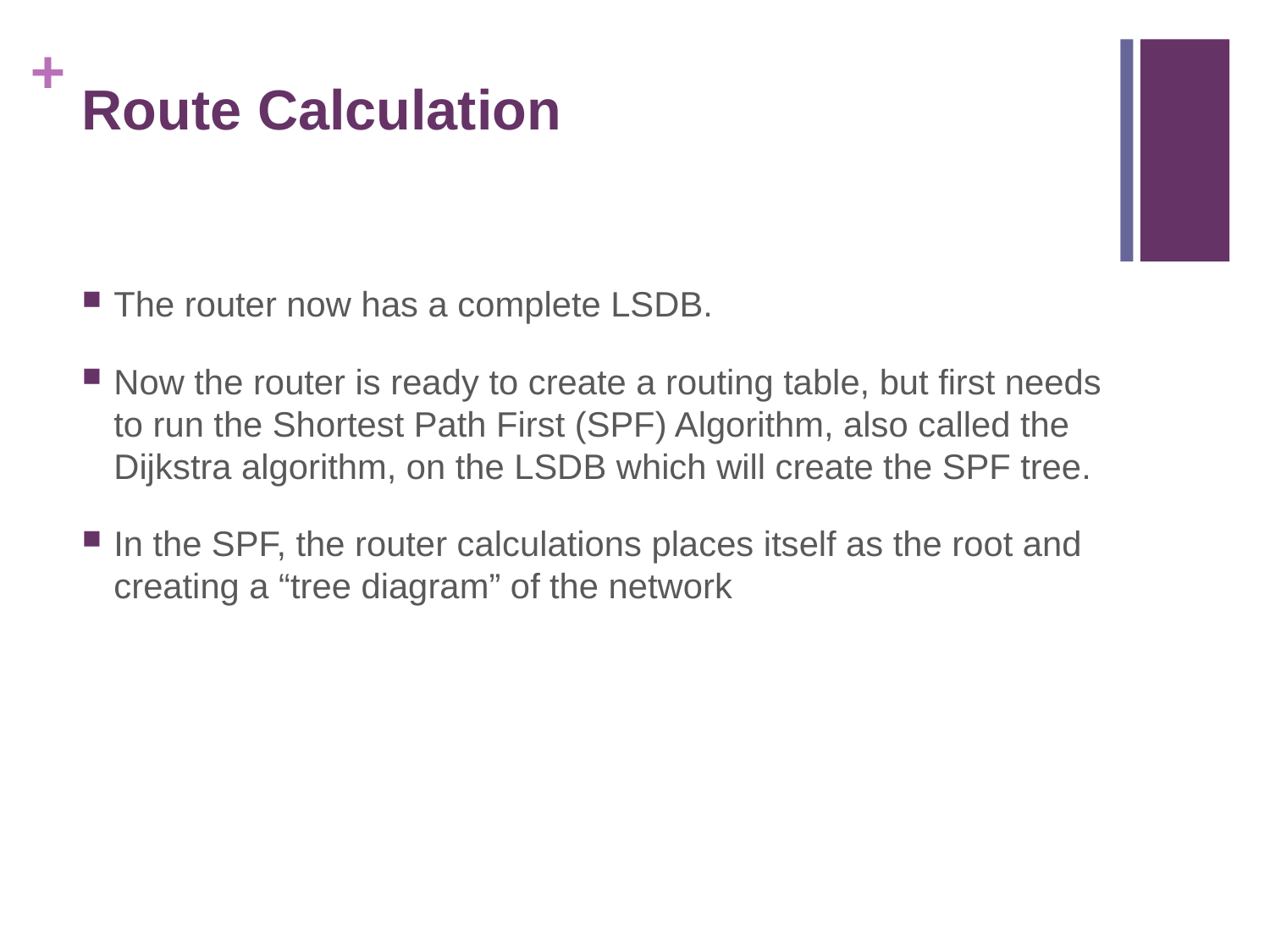

# Route Calculation
The router now has a complete LSDB.
Now the router is ready to create a routing table, but first needs to run the Shortest Path First (SPF) Algorithm, also called the Dijkstra algorithm, on the LSDB which will create the SPF tree.
In the SPF, the router calculations places itself as the root and creating a “tree diagram” of the network